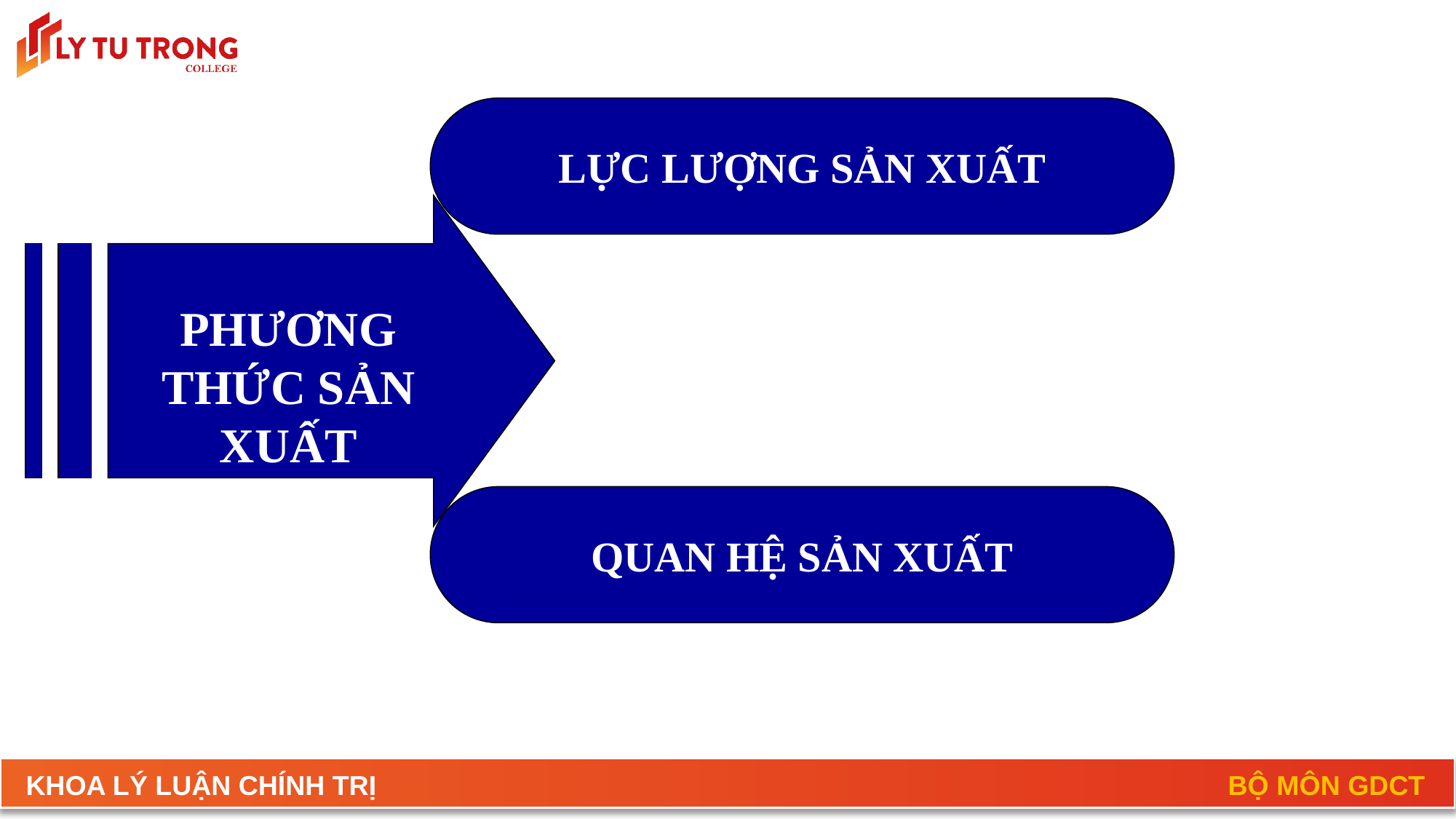

LỰC LƯỢNG SẢN XUẤT

PHƯƠNG THỨC SẢN XUẤT
QUAN HỆ SẢN XUẤT